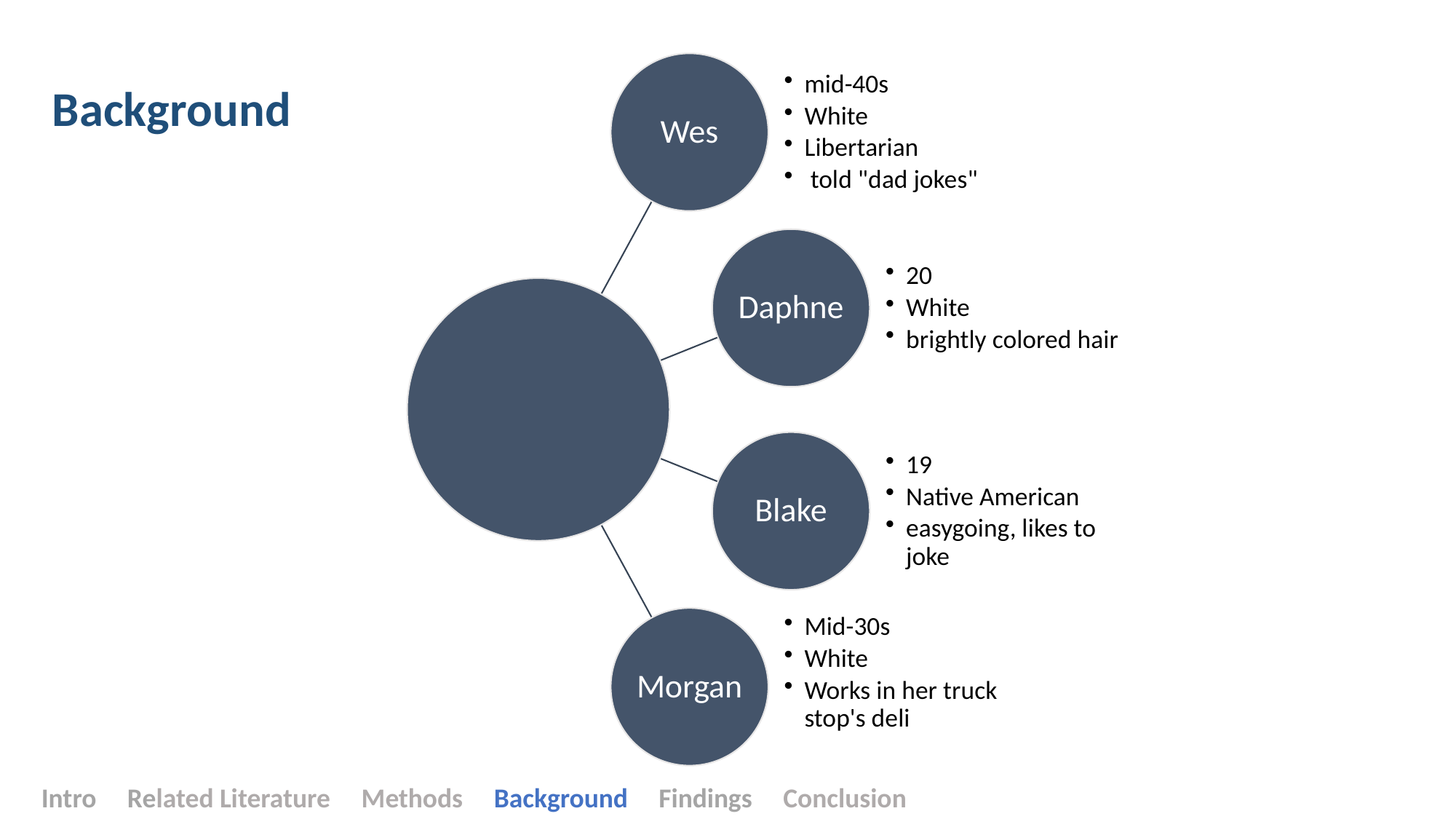

Background
Wes
mid-40s
White
Libertarian
 told "dad jokes"
Daphne
20
White
brightly colored hair
Blake
19
Native American
easygoing, likes to joke
Morgan
Mid-30s
White
Works in her truck stop's deli
     Intro     Related Literature     Methods     Background     Findings     Conclusion